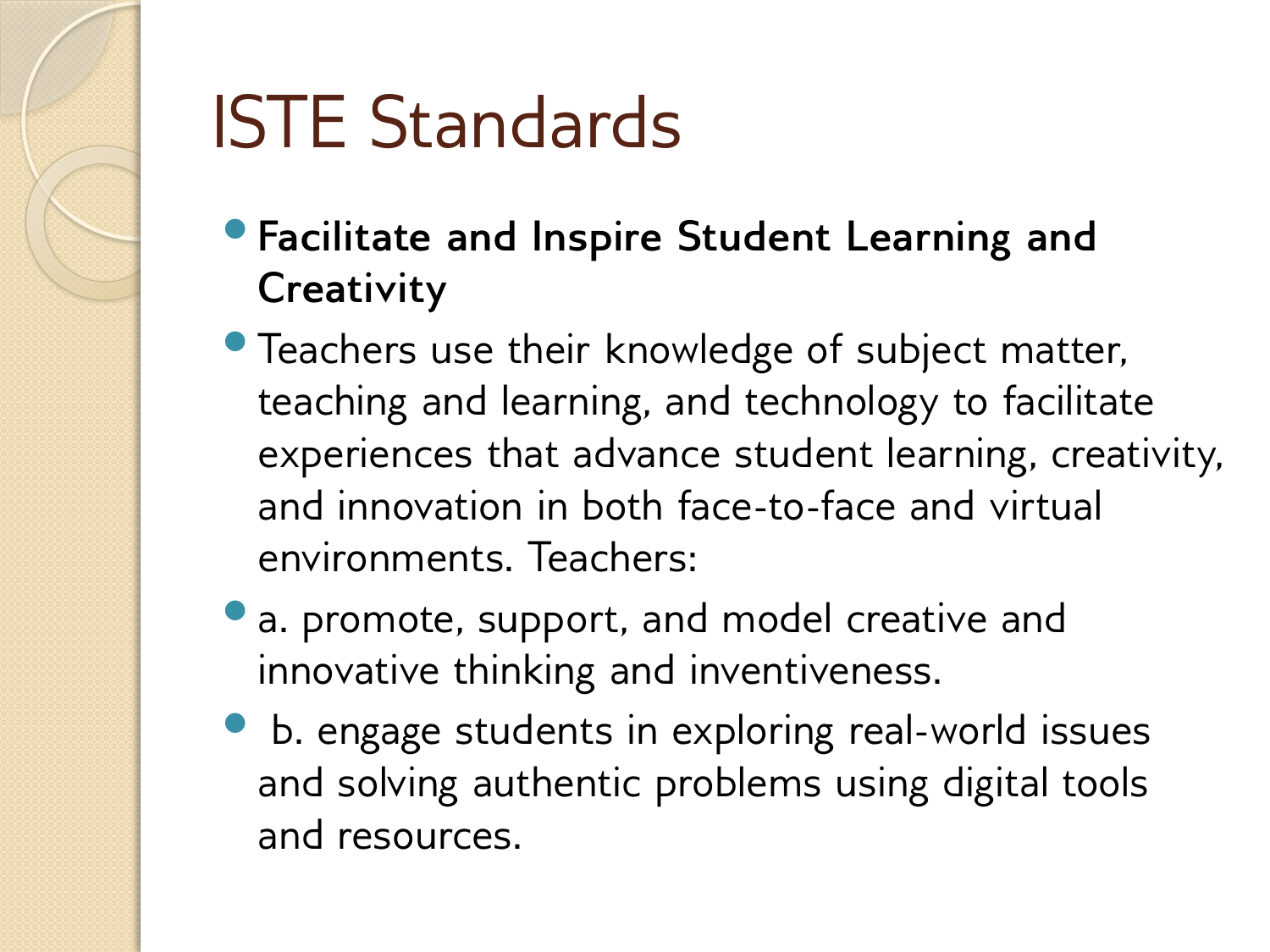

# ISTE Standards
Facilitate and Inspire Student Learning and Creativity
Teachers use their knowledge of subject matter, teaching and learning, and technology to facilitate experiences that advance student learning, creativity, and innovation in both face-to-face and virtual environments. Teachers:
a. promote, support, and model creative and innovative thinking and inventiveness.
 b. engage students in exploring real-world issues and solving authentic problems using digital tools and resources.